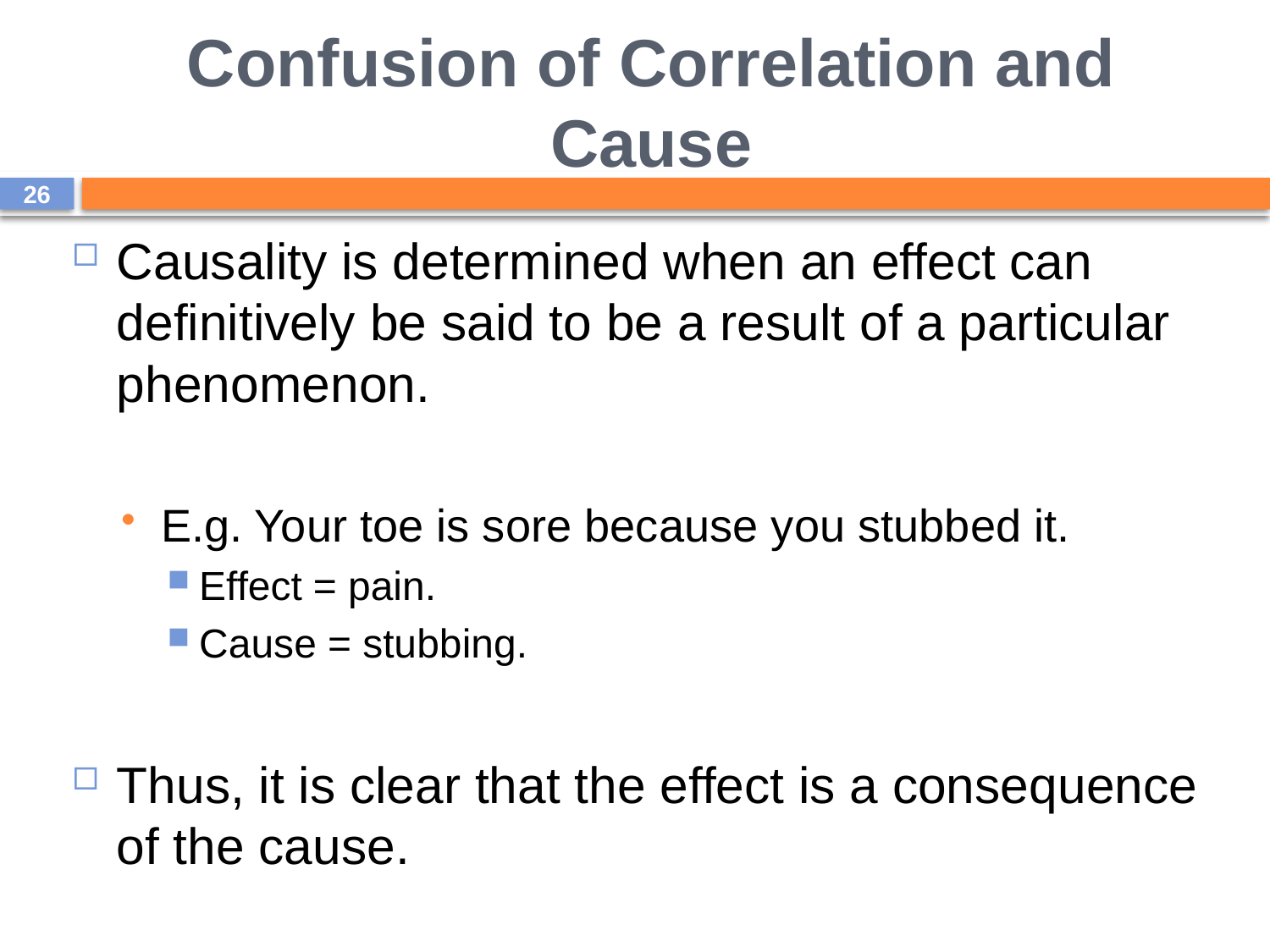

# Confusion of Correlation and Cause
26
Causality is determined when an effect can definitively be said to be a result of a particular phenomenon.

E.g. Your toe is sore because you stubbed it.
Effect = pain.
Cause = stubbing.

Thus, it is clear that the effect is a consequence of the cause.